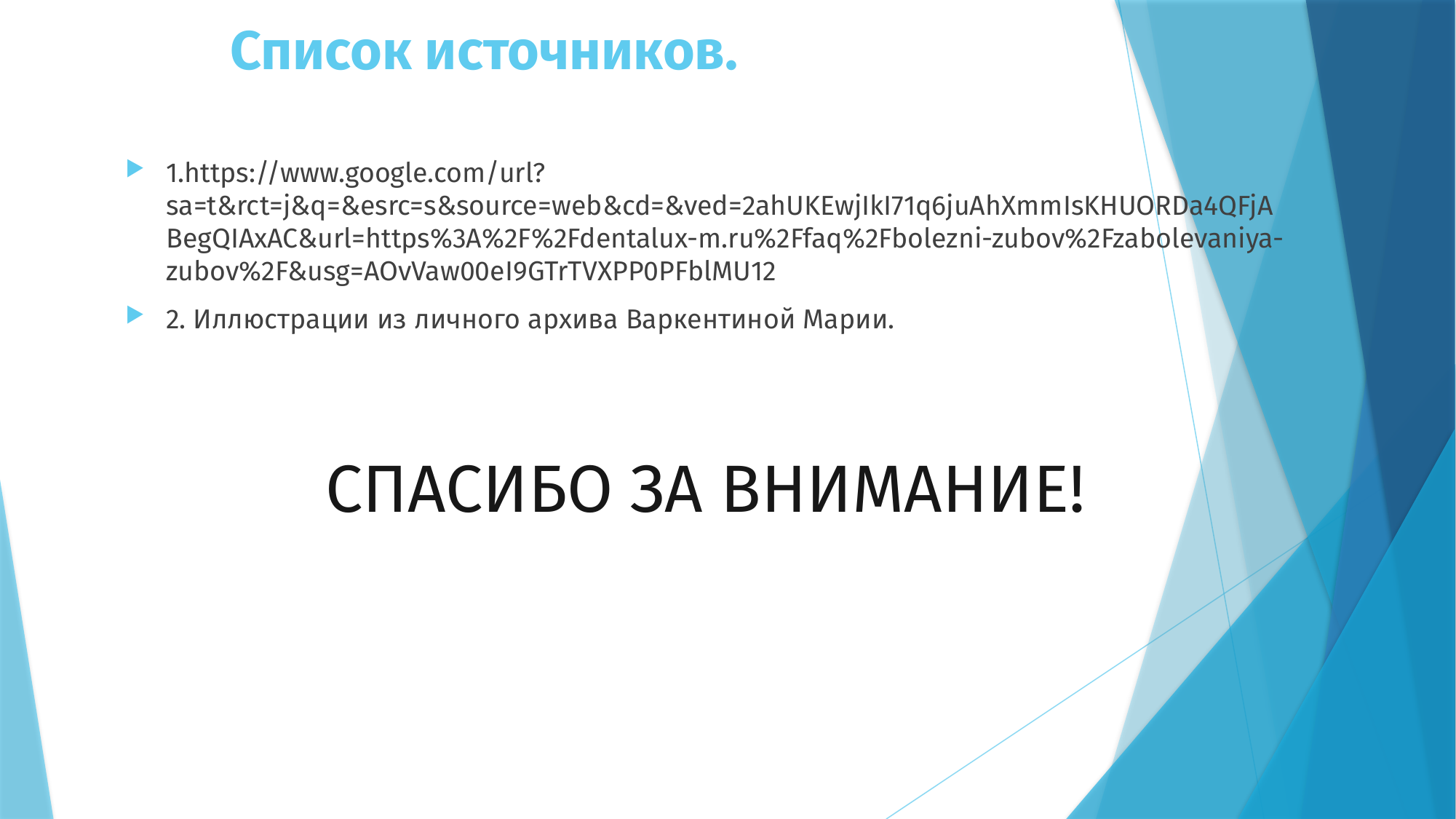

# Список источников.
1.https://www.google.com/url?sa=t&rct=j&q=&esrc=s&source=web&cd=&ved=2ahUKEwjIkI71q6juAhXmmIsKHUORDa4QFjABegQIAxAC&url=https%3A%2F%2Fdentalux-m.ru%2Ffaq%2Fbolezni-zubov%2Fzabolevaniya-zubov%2F&usg=AOvVaw00eI9GTrTVXPP0PFblMU12
2. Иллюстрации из личного архива Варкентиной Марии.

СПАСИБО ЗА ВНИМАНИЕ!